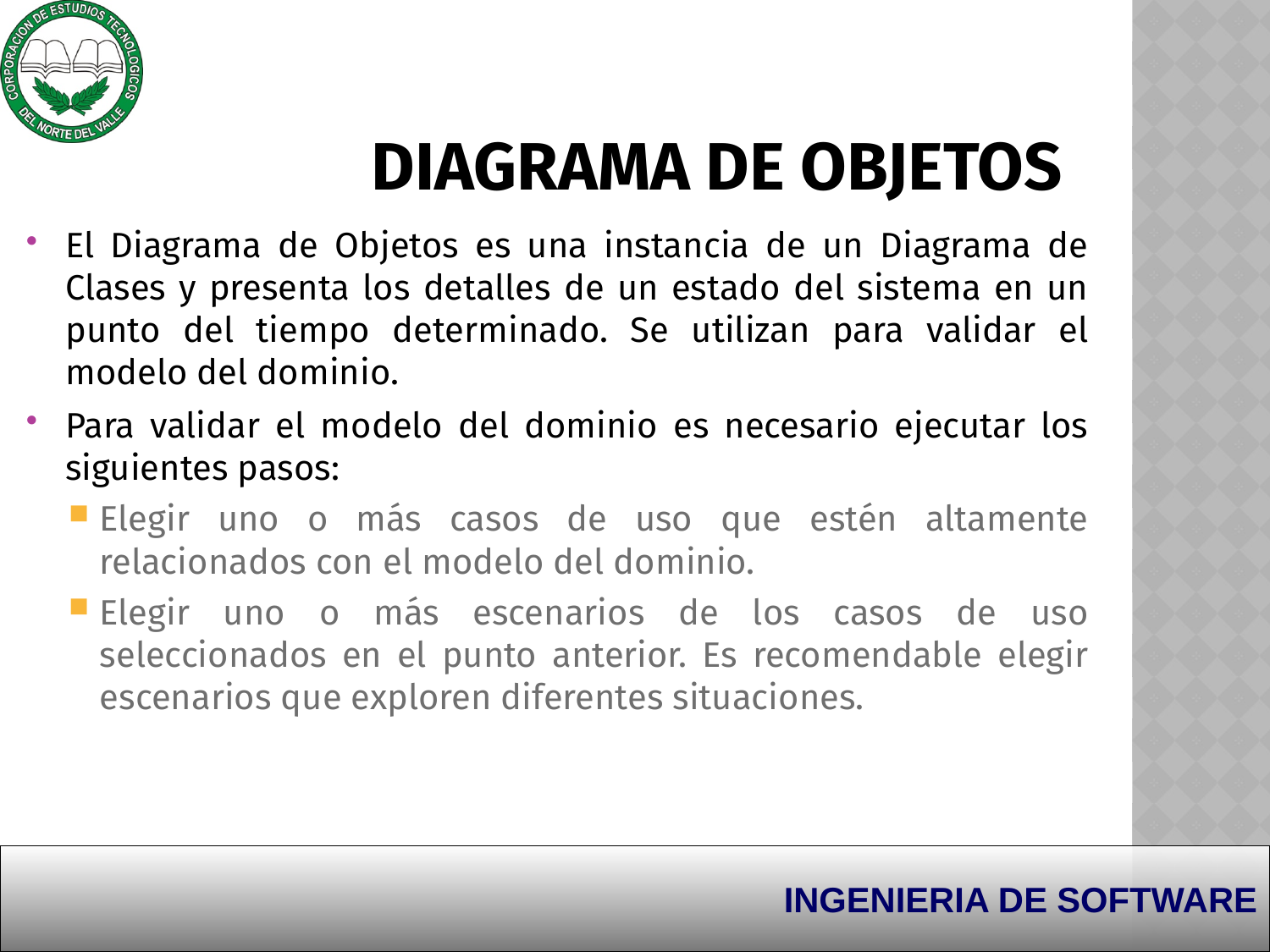

# Diagrama de Objetos
El Diagrama de Objetos es una instancia de un Diagrama de Clases y presenta los detalles de un estado del sistema en un punto del tiempo determinado. Se utilizan para validar el modelo del dominio.
Para validar el modelo del dominio es necesario ejecutar los siguientes pasos:
Elegir uno o más casos de uso que estén altamente relacionados con el modelo del dominio.
Elegir uno o más escenarios de los casos de uso seleccionados en el punto anterior. Es recomendable elegir escenarios que exploren diferentes situaciones.